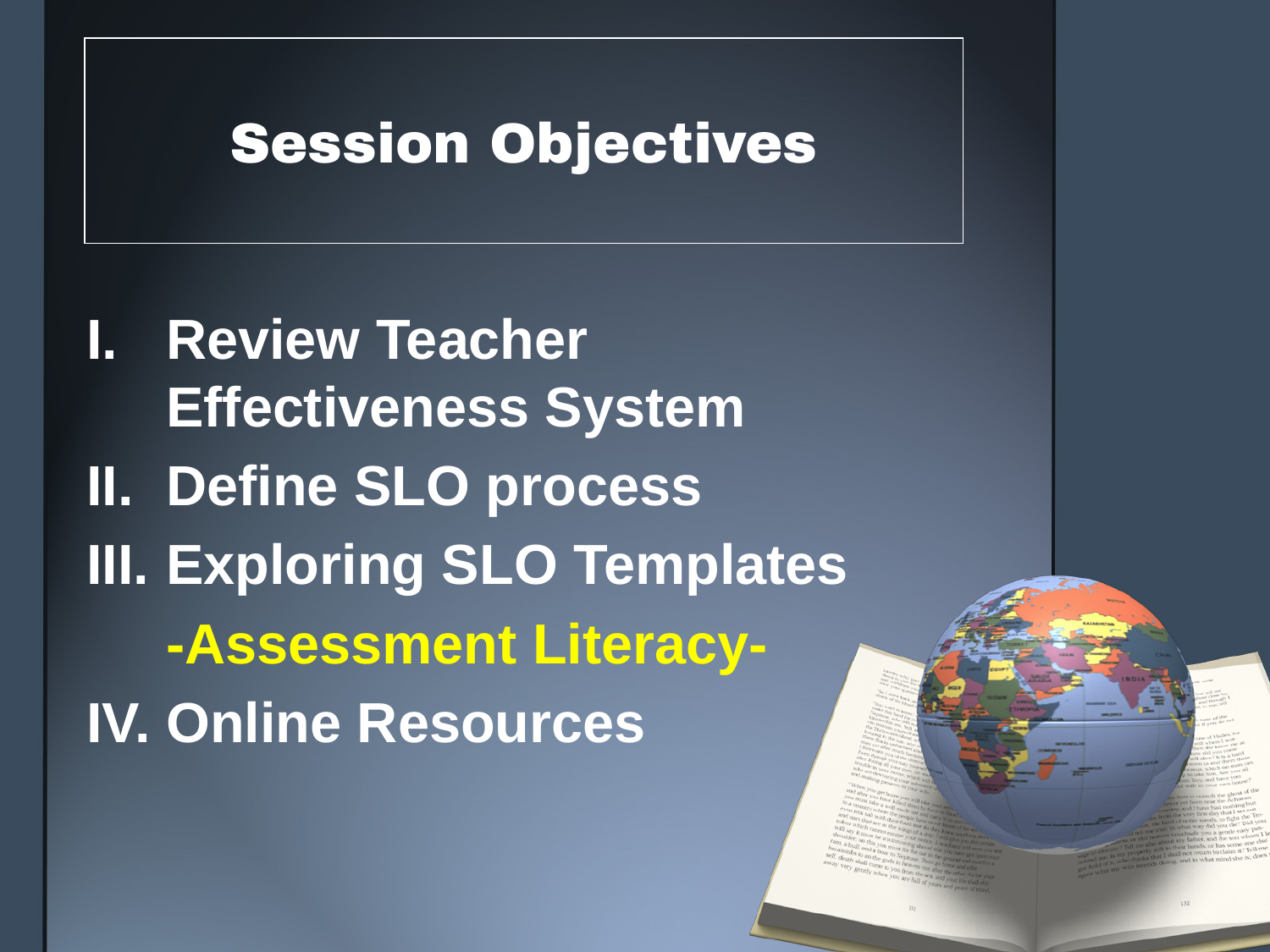

# Session Objectives
Review Teacher Effectiveness System
Define SLO process
Exploring SLO Templates
	-Assessment Literacy-
Online Resources